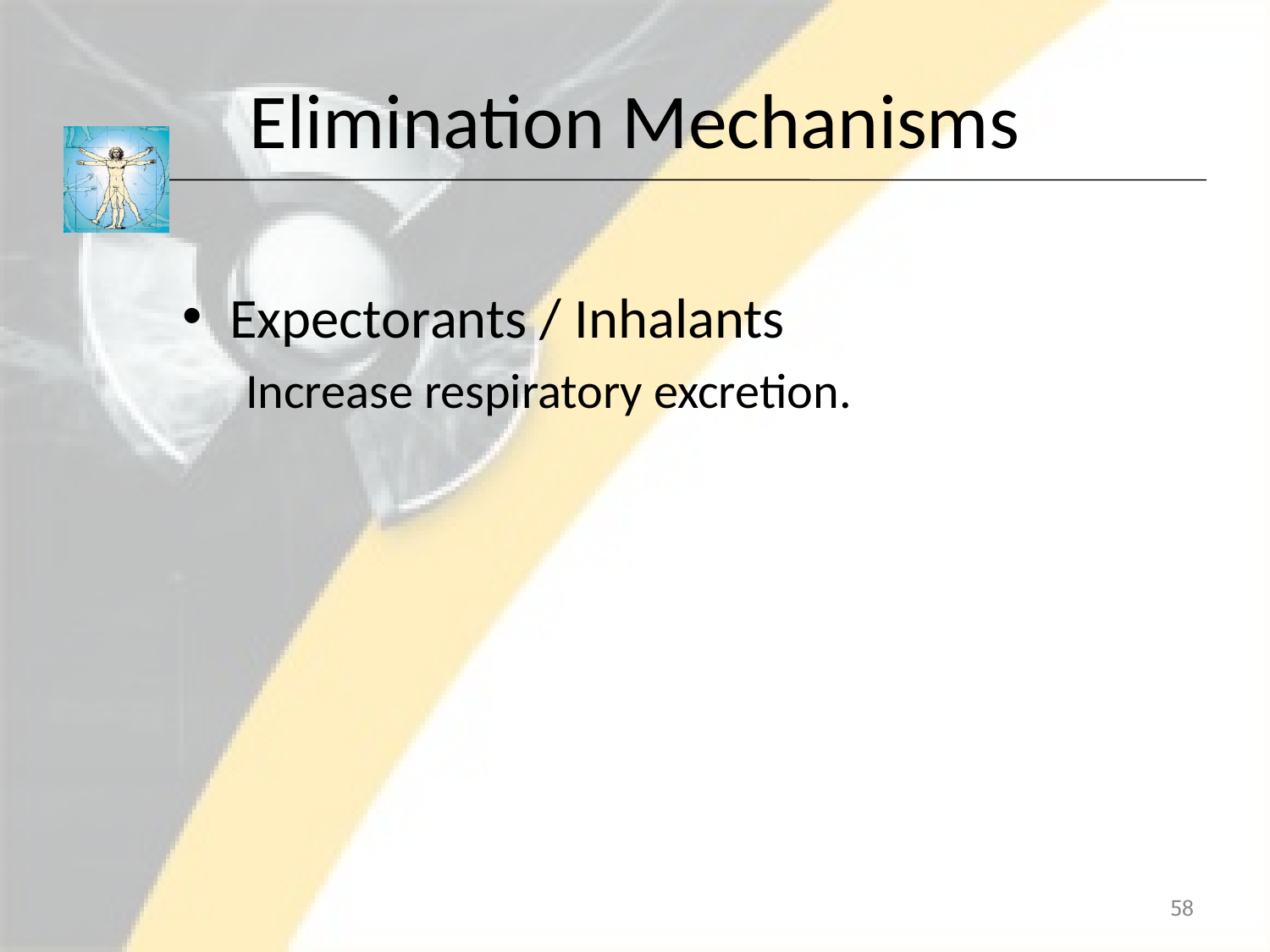

# Elimination Mechanisms
Expectorants / Inhalants
Increase respiratory excretion.
58